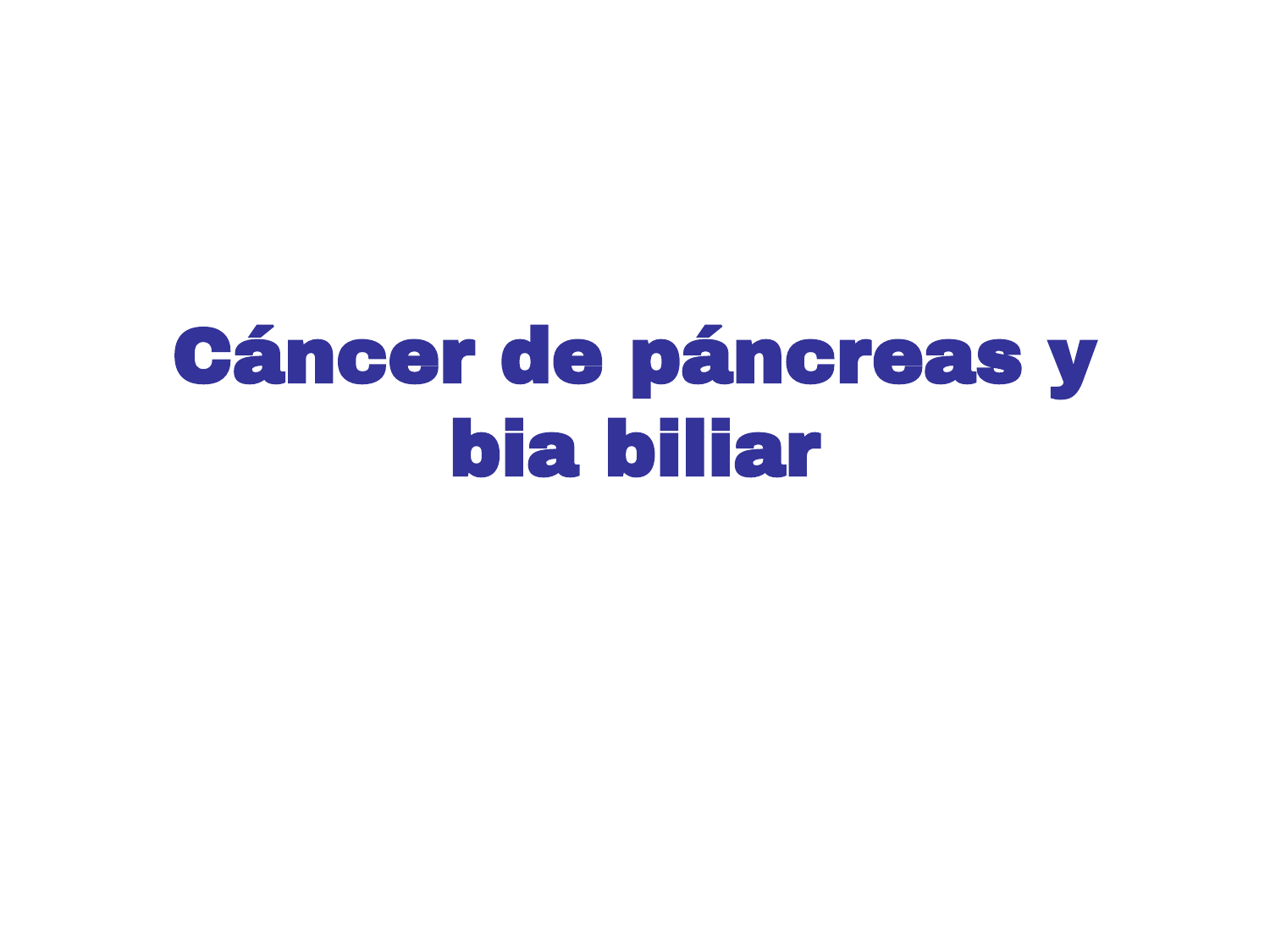

# Cáncer de páncreas y bia biliar